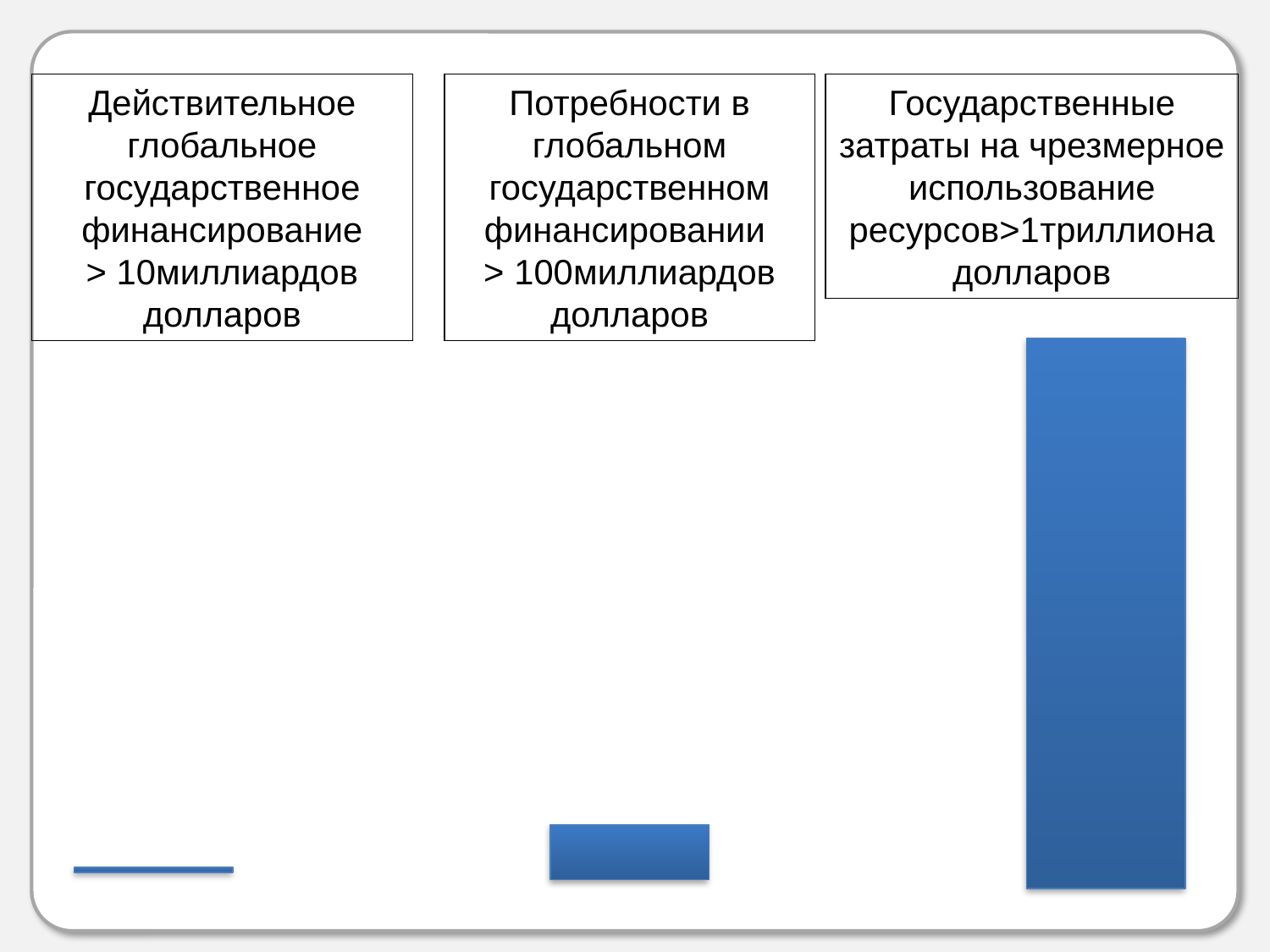

Действительное глобальное государственное финансирование
> 10миллиардов долларов
Потребности в глобальном государственном финансировании
> 100миллиардов долларов
Государственные затраты на чрезмерное использование ресурсов>1триллиона долларов